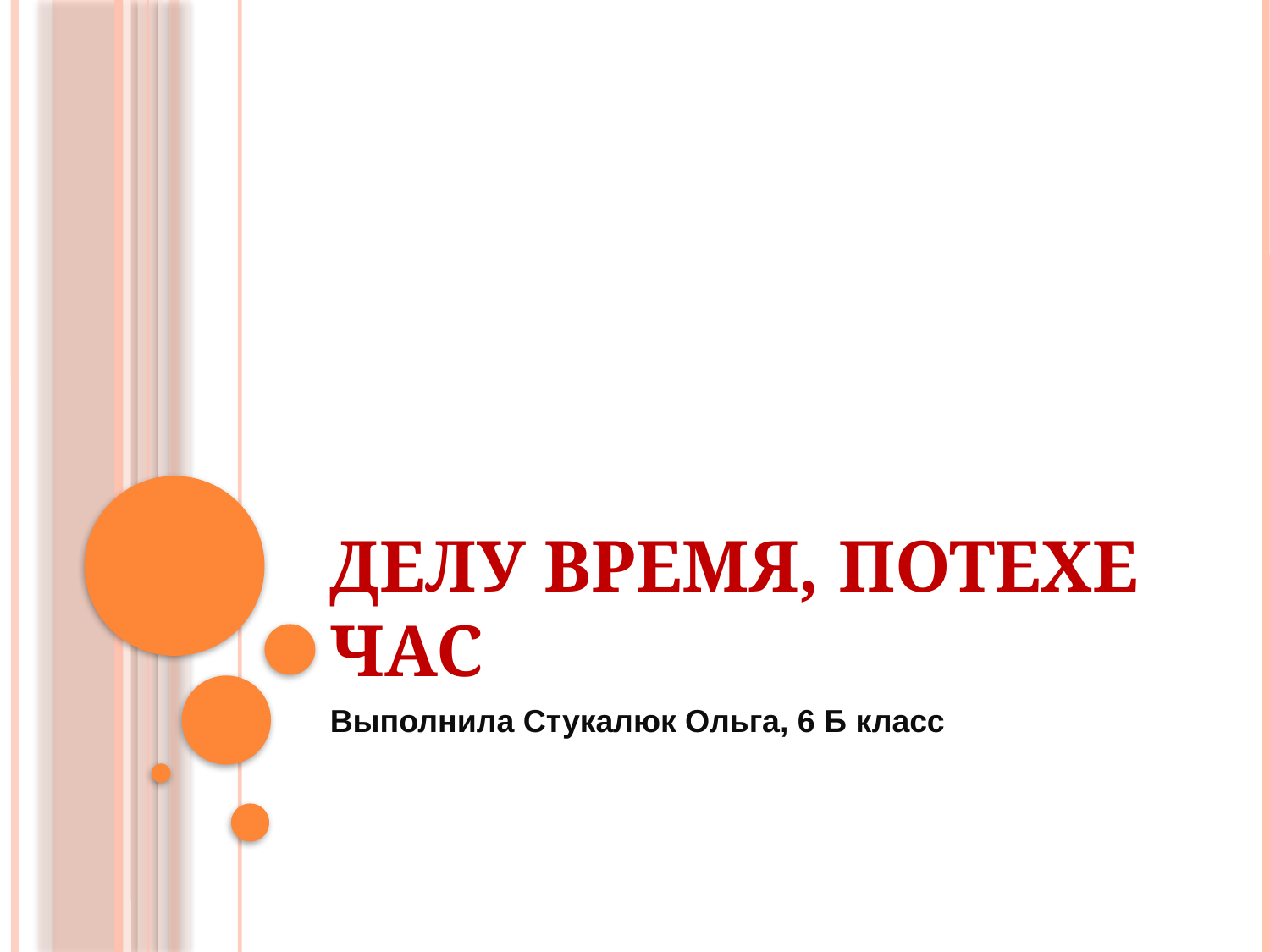

# Делу время, потехе час
Выполнила Стукалюк Ольга, 6 Б класс